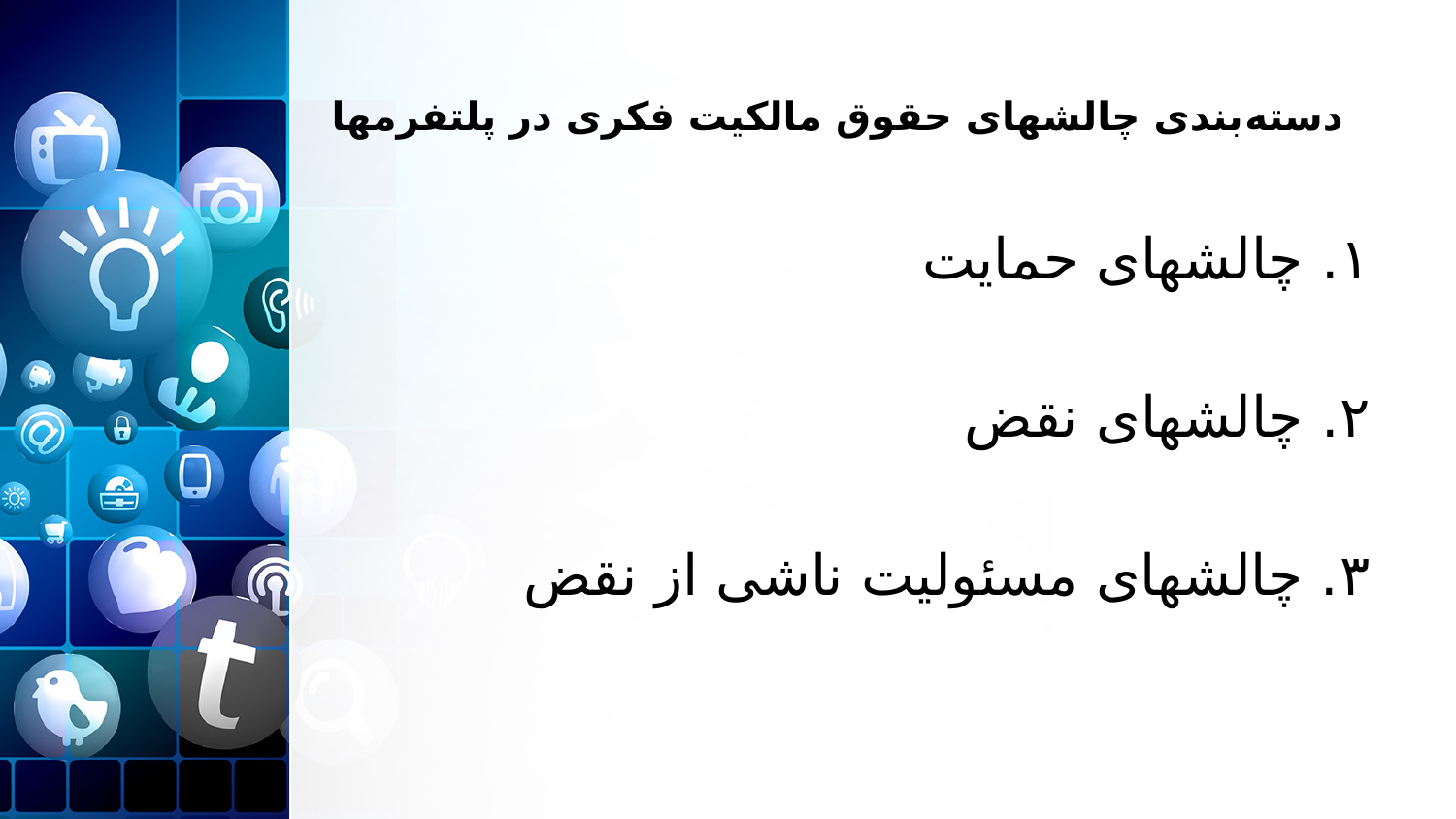

# دسته‌بندی چالشهای حقوق مالکیت فکری در پلتفرمها
۱. چالشهای حمایت

۲. چالشهای نقض

۳. چالشهای مسئولیت ناشی از نقض